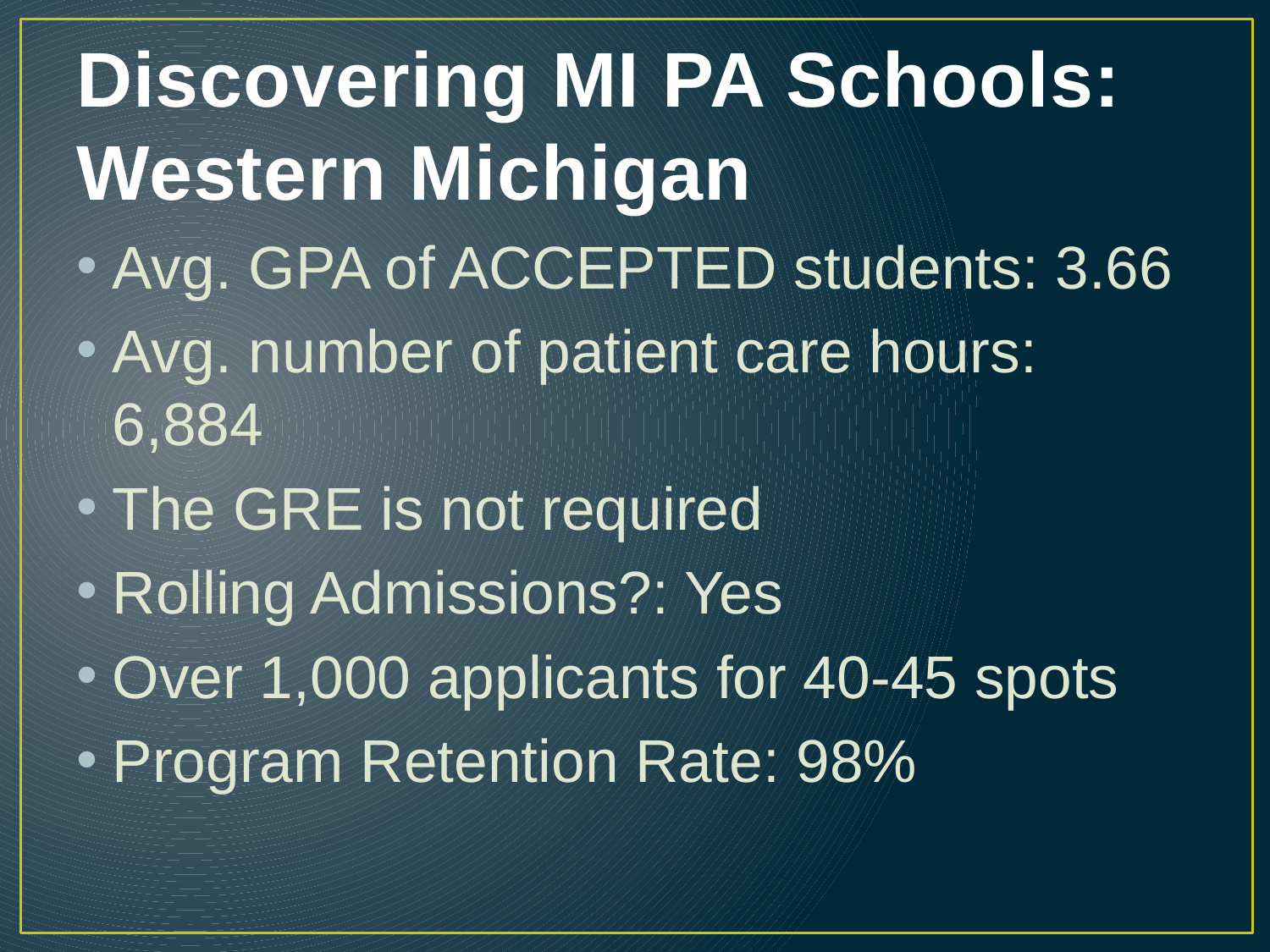

# Discovering MI PA Schools: Western Michigan
Avg. GPA of ACCEPTED students: 3.66
Avg. number of patient care hours: 6,884
The GRE is not required
Rolling Admissions?: Yes
Over 1,000 applicants for 40-45 spots
Program Retention Rate: 98%